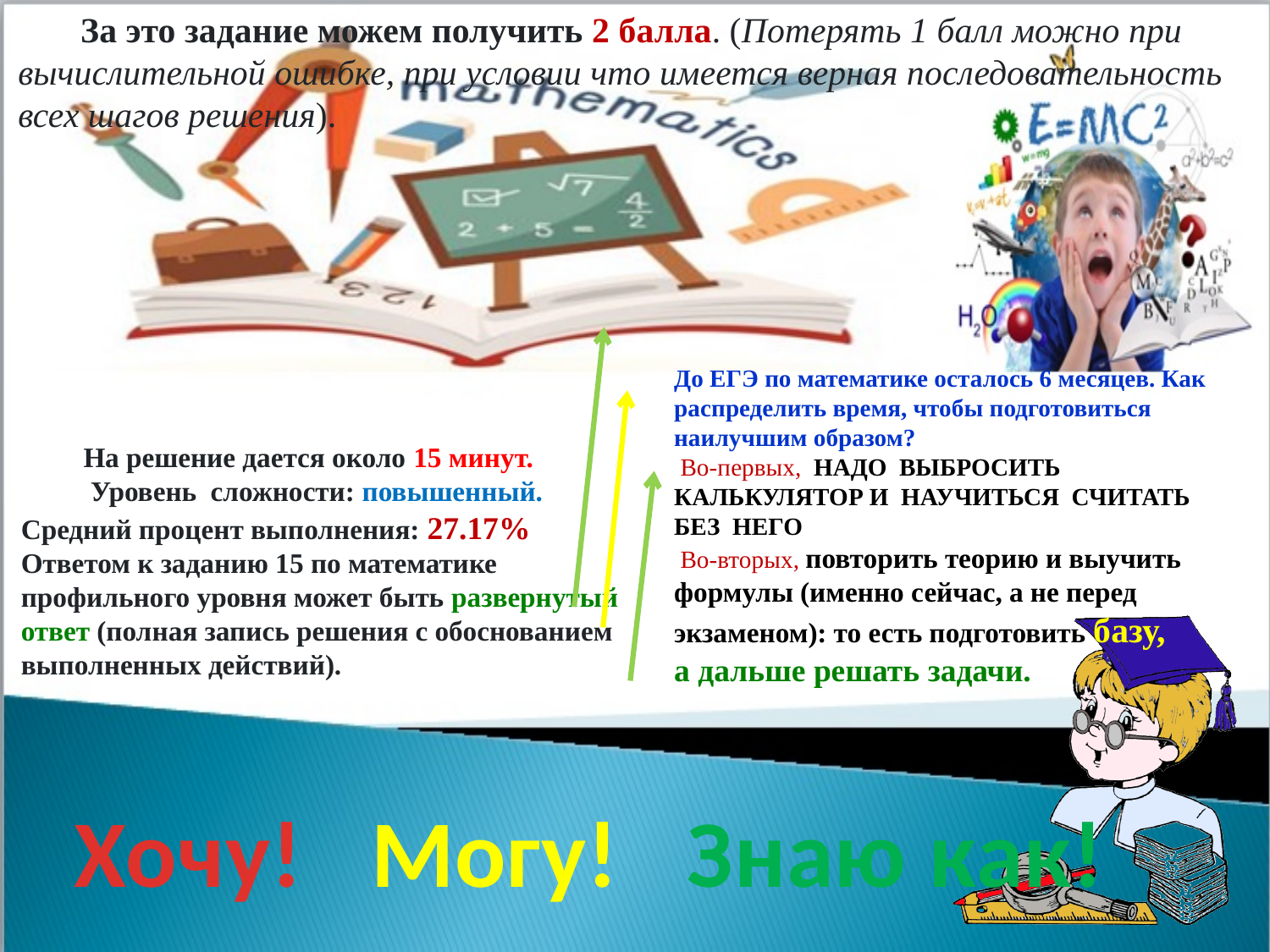

За это задание можем получить 2 балла. (Потерять 1 балл можно при вычислительной ошибке, при условии что имеется верная последовательность всех шагов решения).
До ЕГЭ по математике осталось 6 месяцев. Как распределить время, чтобы подготовиться наилучшим образом?
 Во-первых,  НАДО  ВЫБРОСИТЬ  КАЛЬКУЛЯТОР И  НАУЧИТЬСЯ  СЧИТАТЬ  БЕЗ  НЕГО
 Во-вторых, повторить теорию и выучить формулы (именно сейчас, а не перед экзаменом): то есть подготовить базу, а дальше решать задачи.
На решение дается около 15 минут.
 Уровень  сложности: повышенный.
Средний процент выполнения: 27.17%
Ответом к заданию 15 по математике профильного уровня может быть развернутый ответ (полная запись решения с обоснованием выполненных действий).
Хочу!   Могу!   Знаю как!